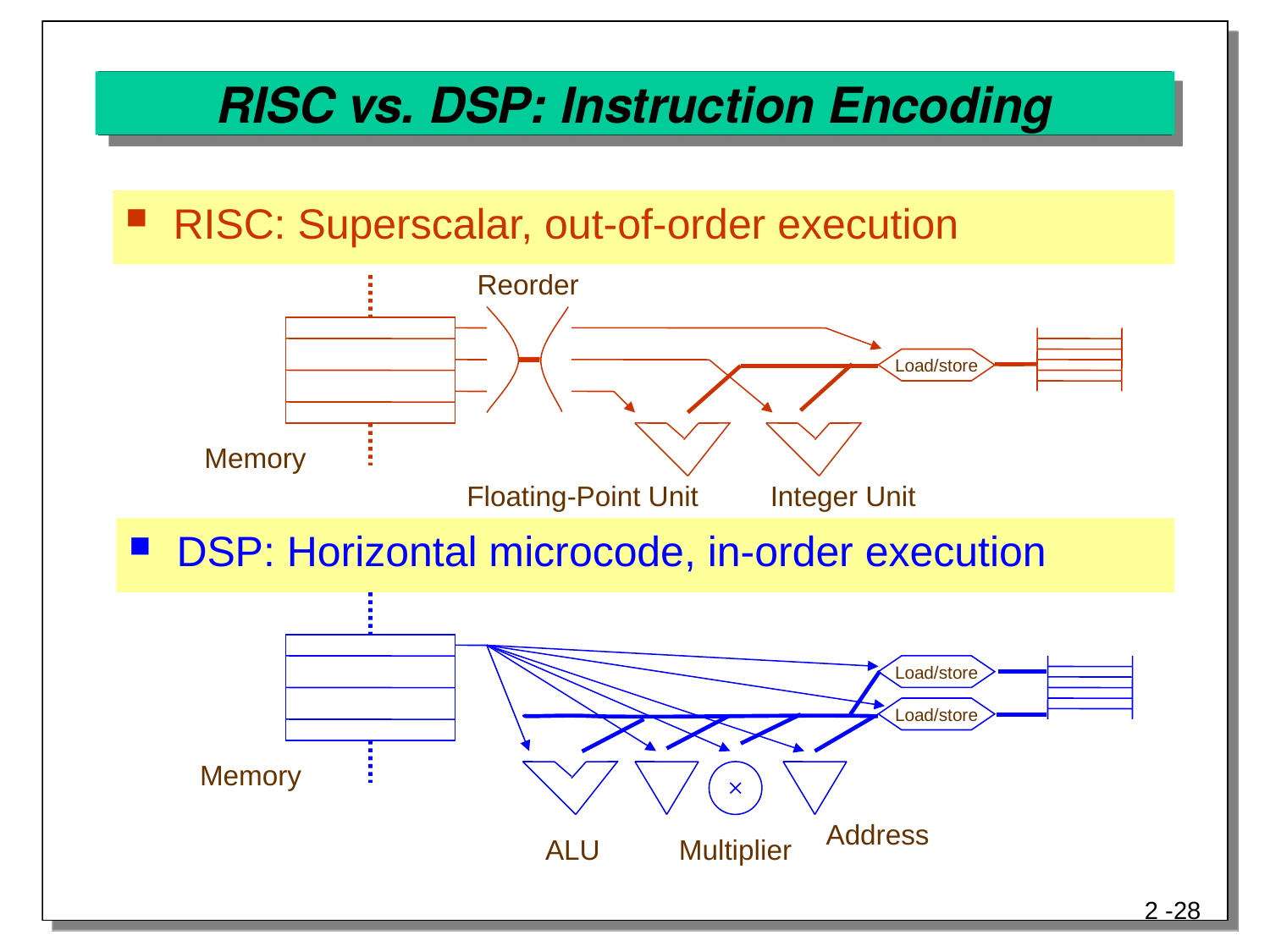

# RISC vs. DSP: Instruction Encoding
RISC: Superscalar, out-of-order execution
Reorder

Load/store

Memory
Floating-Point Unit
Integer Unit
DSP: Horizontal microcode, in-order execution

Load/store

Load/store

Memory

Address
ALU
Multiplier